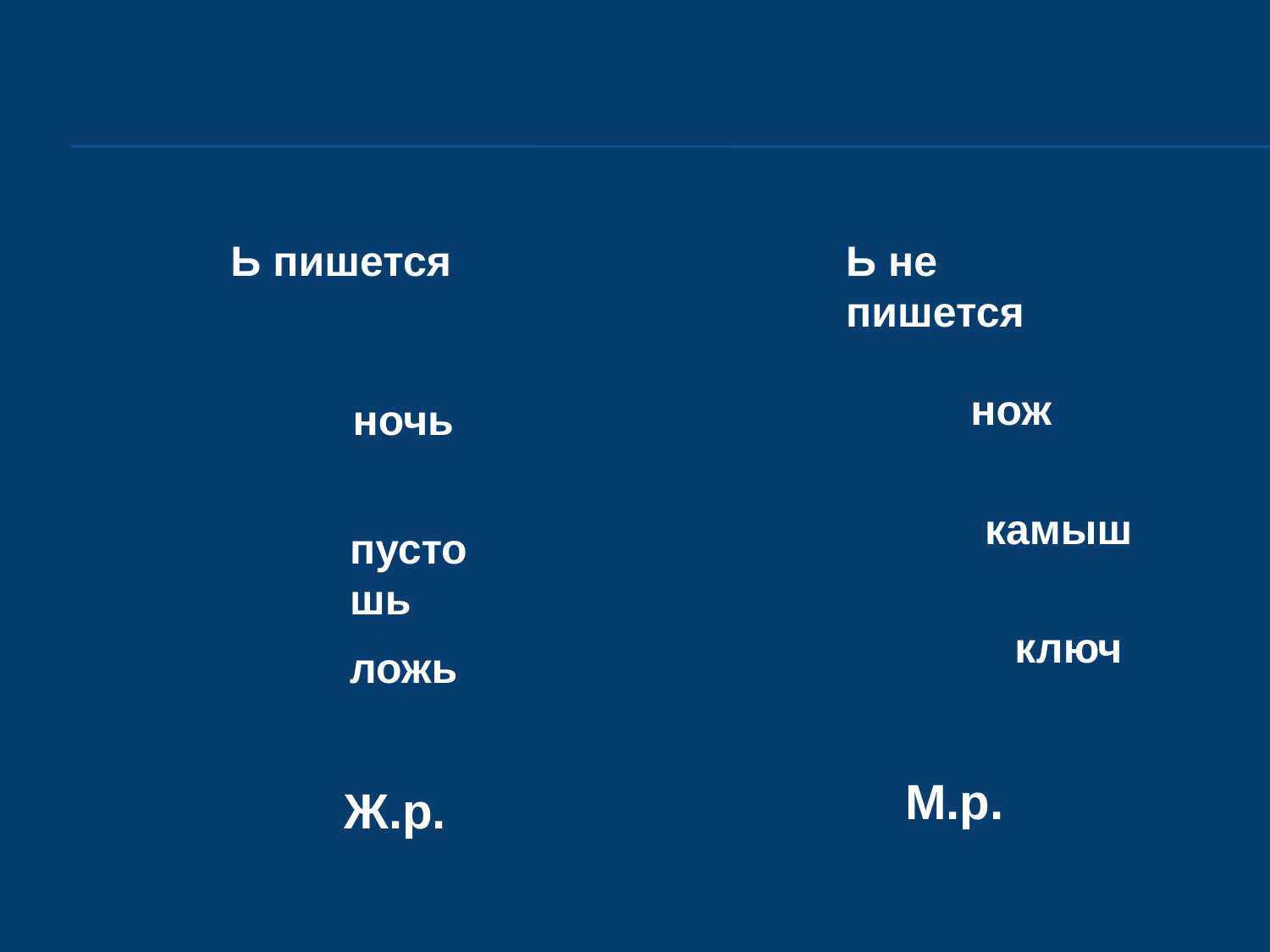

Ь не пишется
Ь пишется
нож
ночь
камыш
пустошь
ключ
ложь
М.р.
Ж.р.